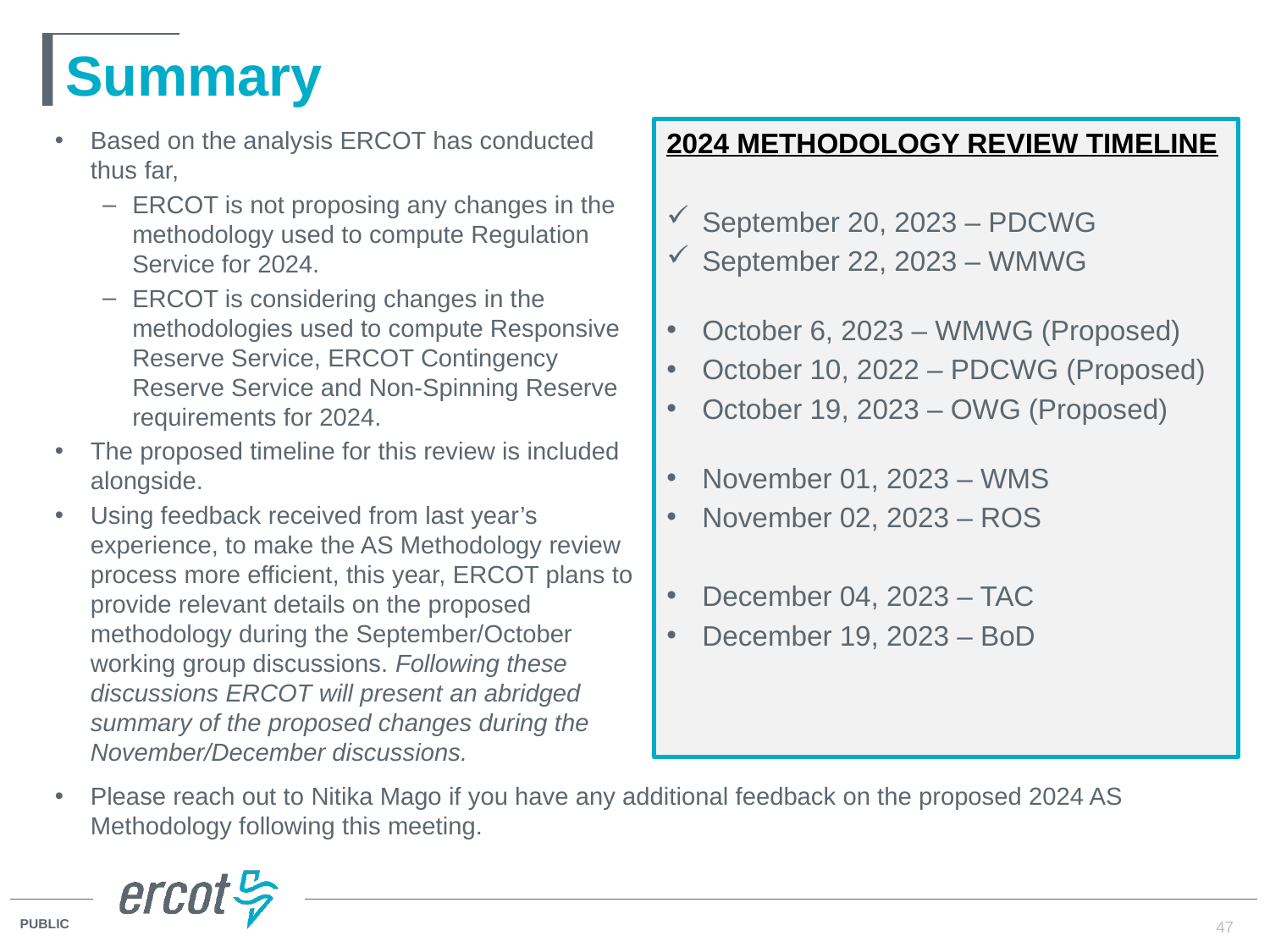

# Summary
Based on the analysis ERCOT has conducted thus far,
ERCOT is not proposing any changes in the methodology used to compute Regulation Service for 2024.
ERCOT is considering changes in the methodologies used to compute Responsive Reserve Service, ERCOT Contingency Reserve Service and Non-Spinning Reserve requirements for 2024.
The proposed timeline for this review is included alongside.
Using feedback received from last year’s experience, to make the AS Methodology review process more efficient, this year, ERCOT plans to provide relevant details on the proposed methodology during the September/October working group discussions. Following these discussions ERCOT will present an abridged summary of the proposed changes during the November/December discussions.
2024 Methodology Review Timeline

September 20, 2023 – PDCWG
September 22, 2023 – WMWG

October 6, 2023 – WMWG (Proposed)
October 10, 2022 – PDCWG (Proposed)
October 19, 2023 – OWG (Proposed)

November 01, 2023 – WMS
November 02, 2023 – ROS

December 04, 2023 – TAC
December 19, 2023 – BoD
Please reach out to Nitika Mago if you have any additional feedback on the proposed 2024 AS Methodology following this meeting.
47